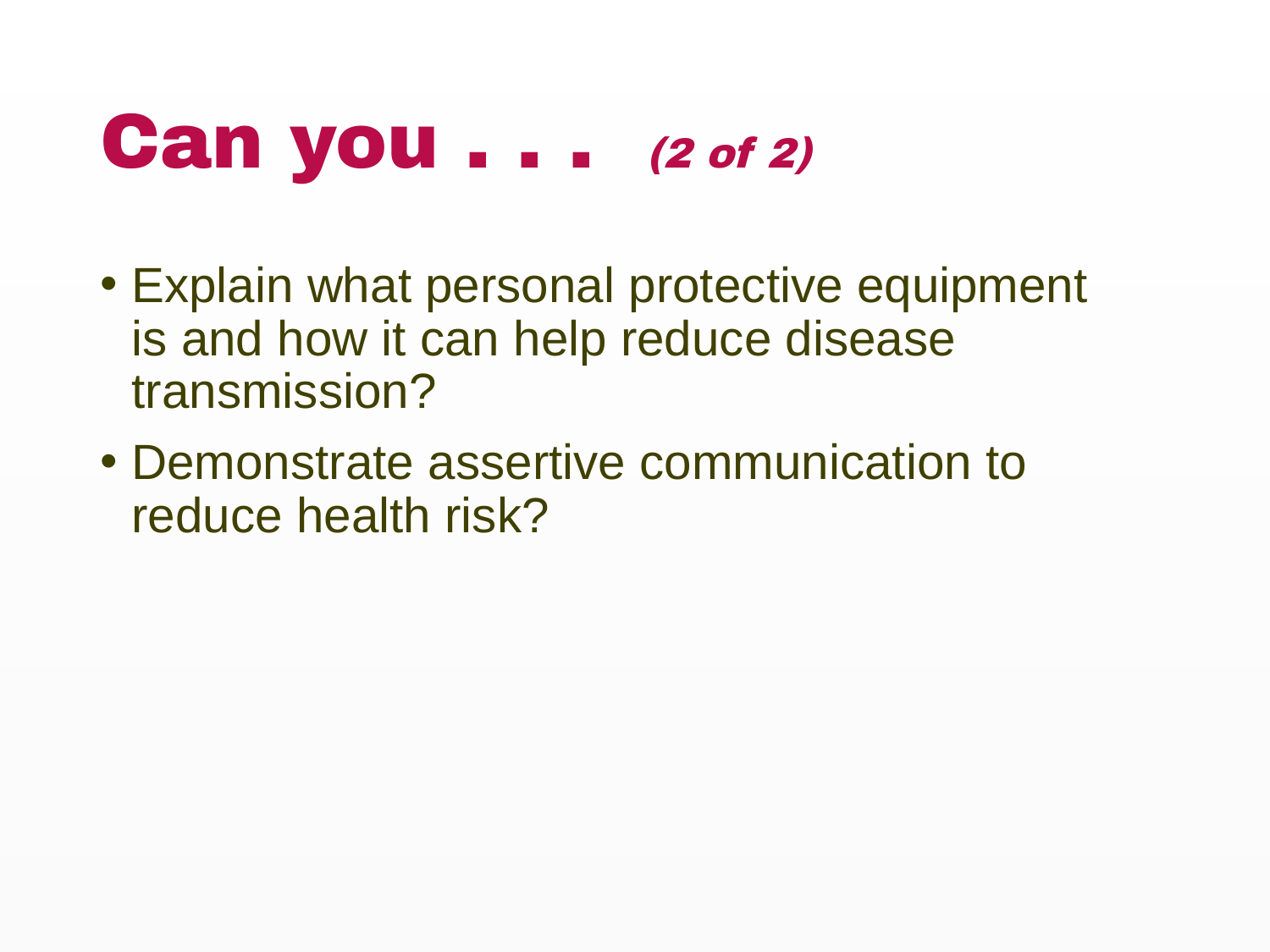

# Can you . . .  (2 of 2)
Explain what personal protective equipment is and how it can help reduce disease transmission?
Demonstrate assertive communication to reduce health risk?